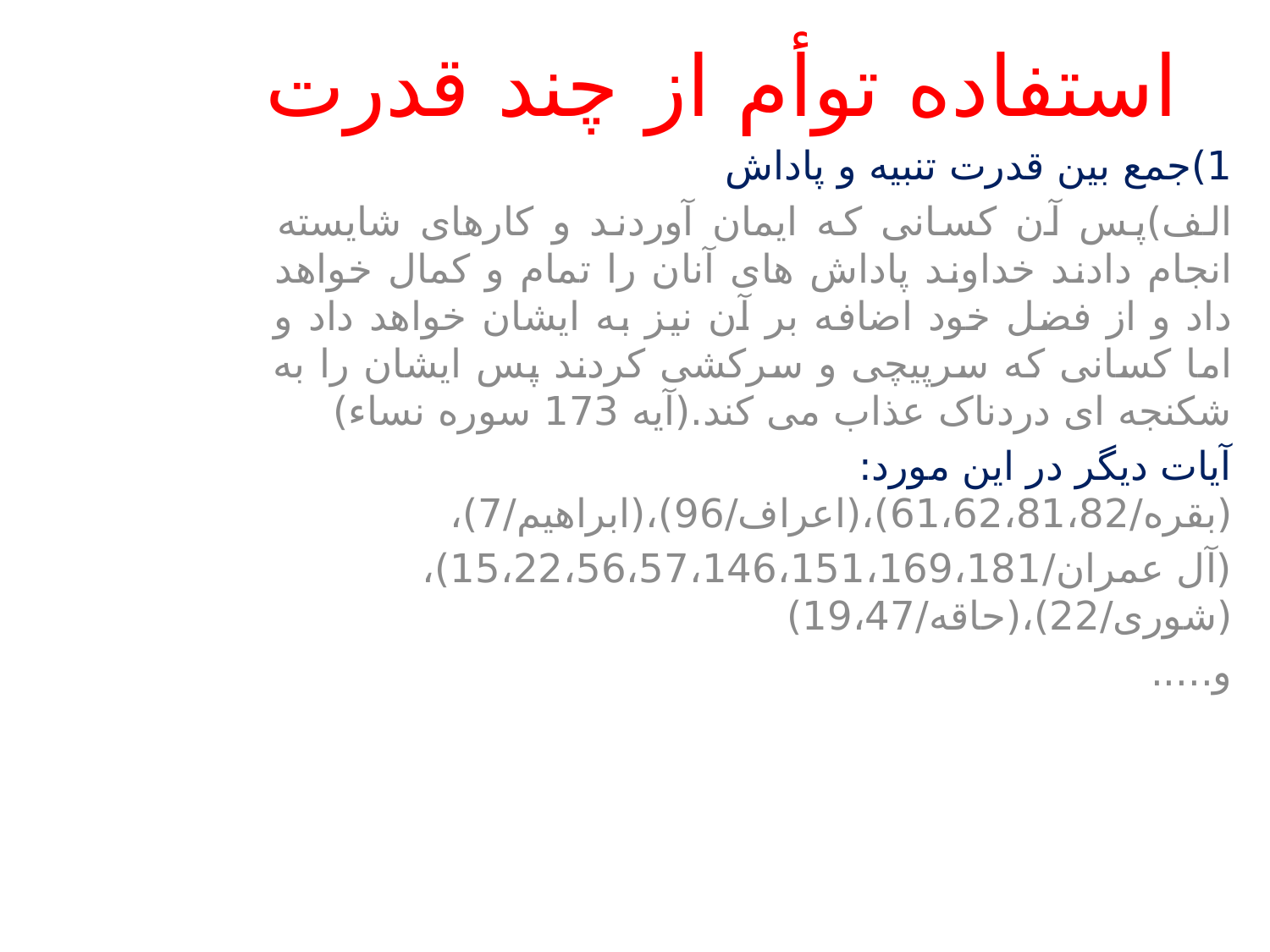

# استفاده توأم از چند قدرت
1)جمع بین قدرت تنبیه و پاداش
الف)پس آن کسانی که ایمان آوردند و کارهای شایسته انجام دادند خداوند پاداش های آنان را تمام و کمال خواهد داد و از فضل خود اضافه بر آن نیز به ایشان خواهد داد و اما کسانی که سرپیچی و سرکشی کردند پس ایشان را به شکنجه ای دردناک عذاب می کند.(آیه 173 سوره نساء)
آیات دیگر در این مورد: (بقره/61،62،81،82)،(اعراف/96)،(ابراهیم/7)،
(آل عمران/15،22،56،57،146،151،169،181)،(شوری/22)،(حاقه/19،47)
و.....